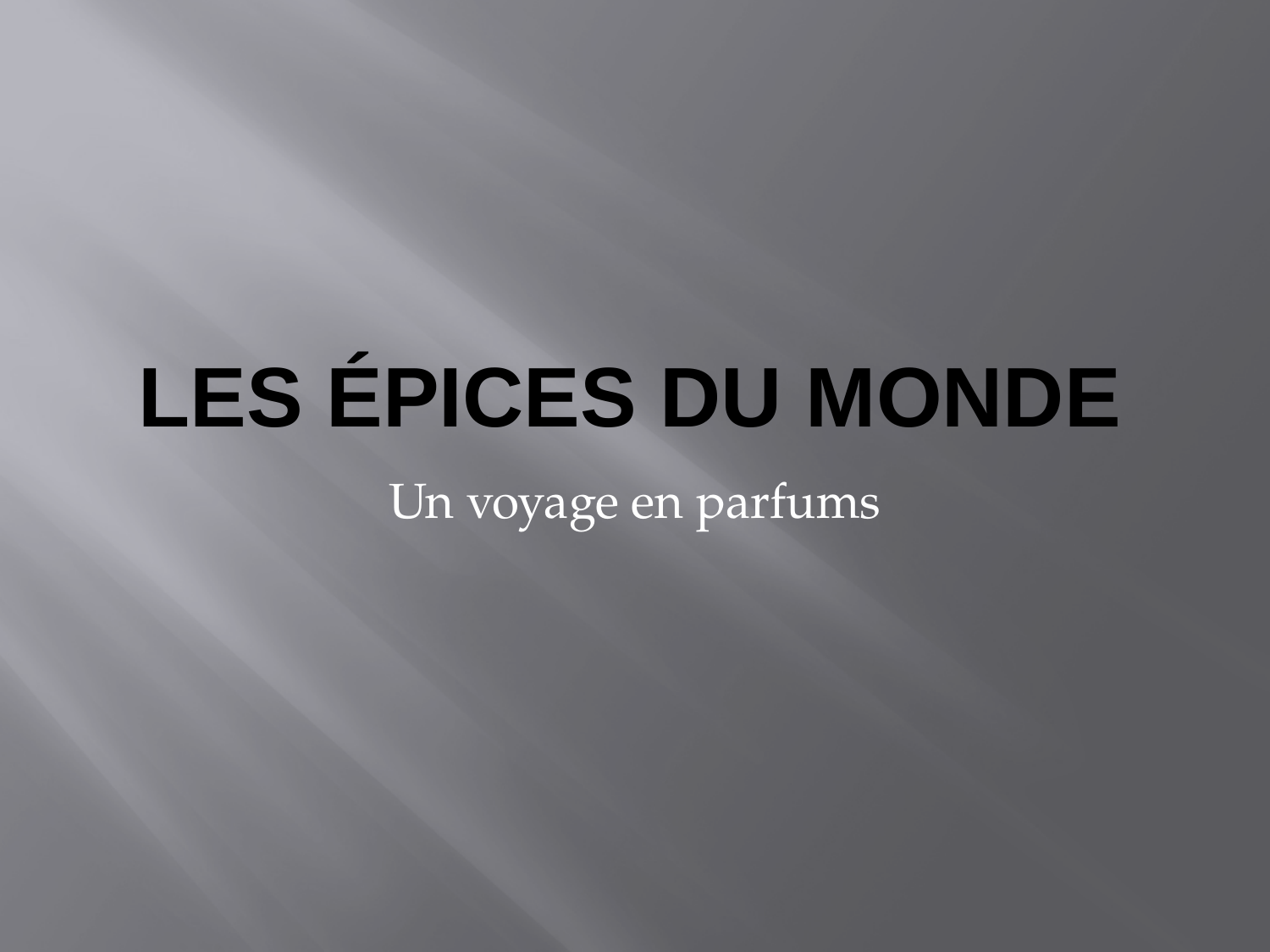

# Les épices du monde
Un voyage en parfums